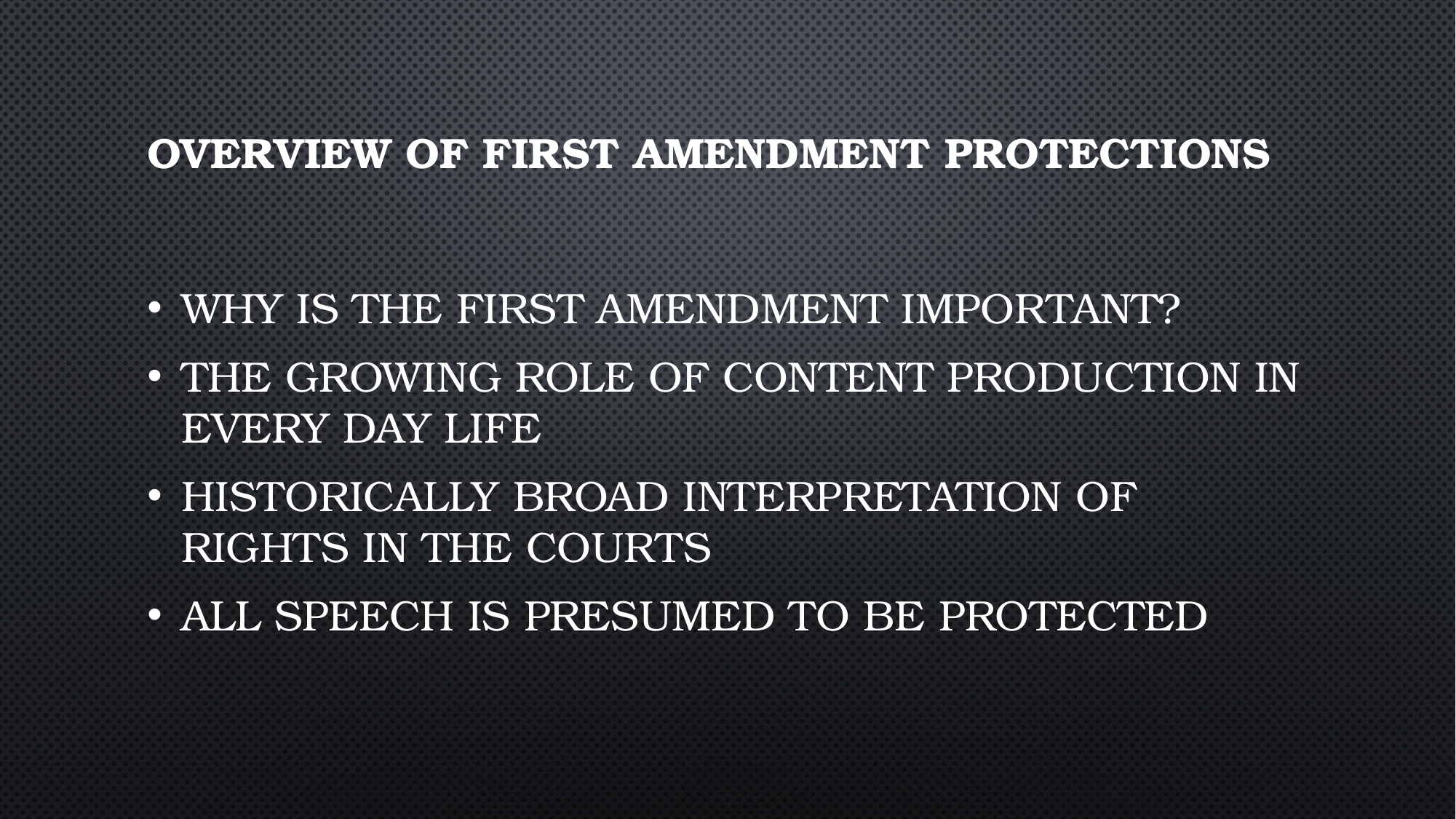

# Overview of First Amendment protections
Why is the First Amendment Important?
The growing role of content production in every day life
Historically broad interpretation of rights in the courts
All speech is presumed to be protected